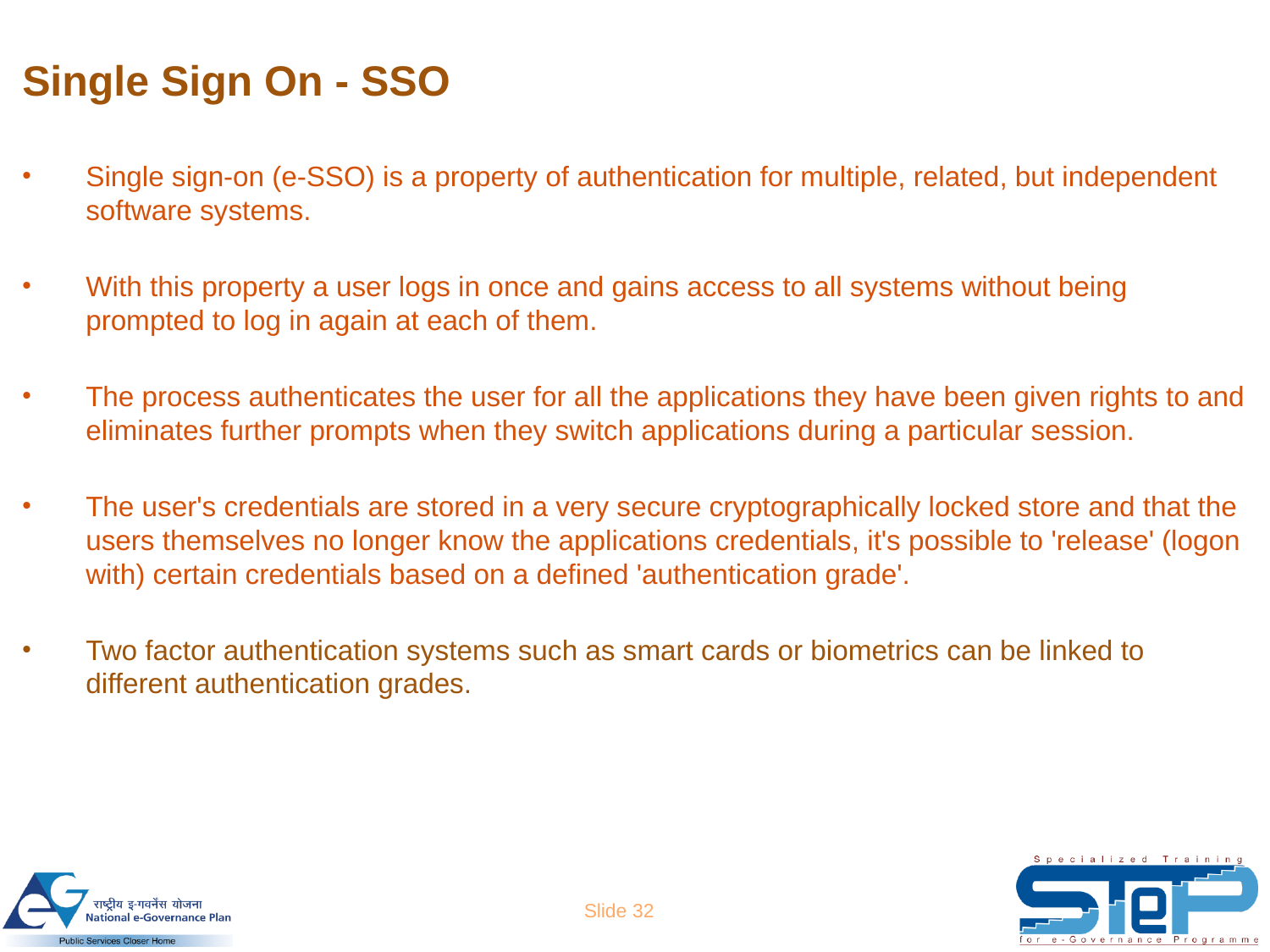

# Single Sign On - SSO
Single sign-on (e-SSO) is a property of authentication for multiple, related, but independent software systems.
With this property a user logs in once and gains access to all systems without being prompted to log in again at each of them.
The process authenticates the user for all the applications they have been given rights to and eliminates further prompts when they switch applications during a particular session.
The user's credentials are stored in a very secure cryptographically locked store and that the users themselves no longer know the applications credentials, it's possible to 'release' (logon with) certain credentials based on a defined 'authentication grade'.
Two factor authentication systems such as smart cards or biometrics can be linked to different authentication grades.